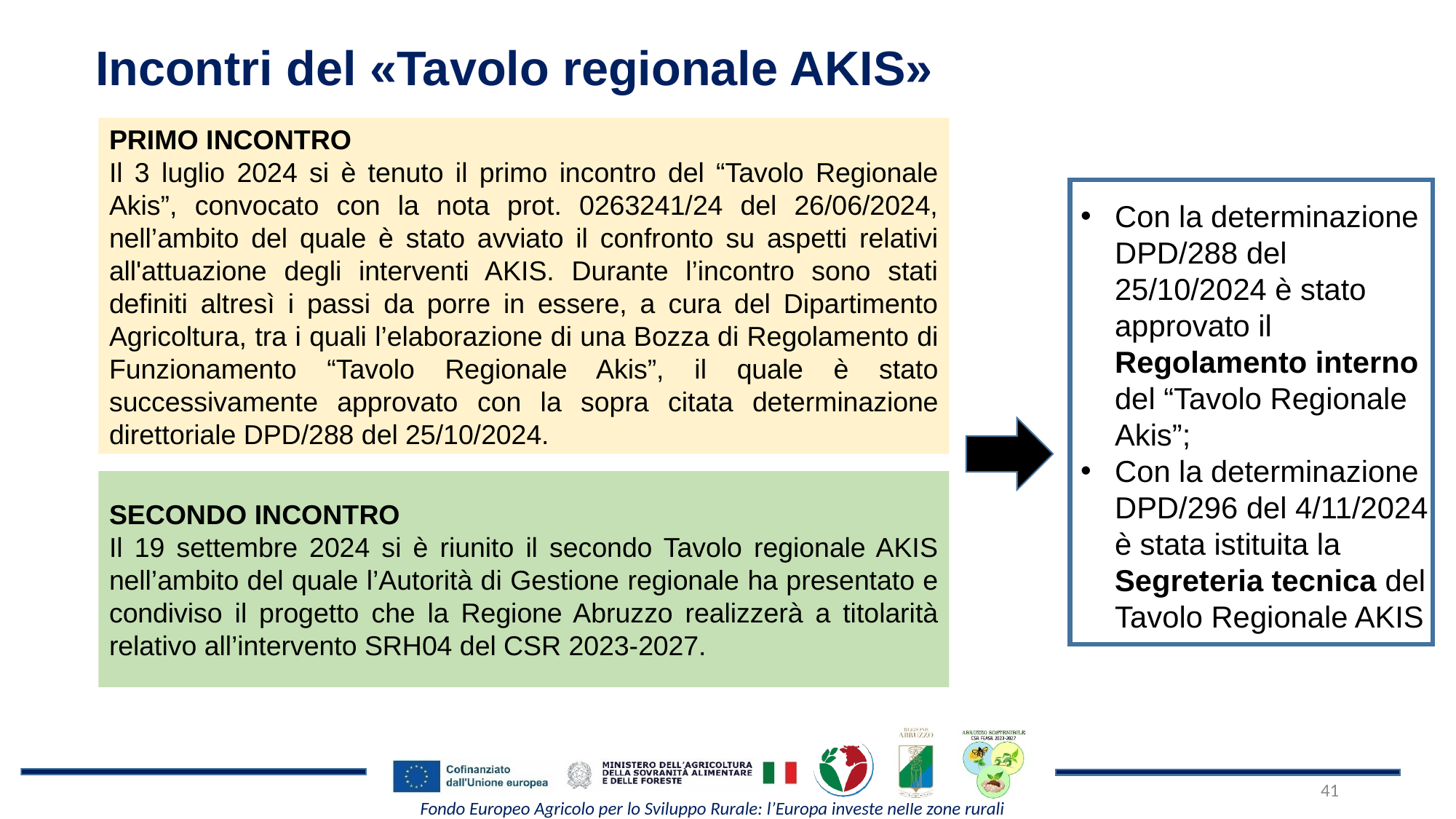

Incontri del «Tavolo regionale AKIS»
PRIMO INCONTRO
Il 3 luglio 2024 si è tenuto il primo incontro del “Tavolo Regionale Akis”, convocato con la nota prot. 0263241/24 del 26/06/2024, nell’ambito del quale è stato avviato il confronto su aspetti relativi all'attuazione degli interventi AKIS. Durante l’incontro sono stati definiti altresì i passi da porre in essere, a cura del Dipartimento Agricoltura, tra i quali l’elaborazione di una Bozza di Regolamento di Funzionamento “Tavolo Regionale Akis”, il quale è stato successivamente approvato con la sopra citata determinazione direttoriale DPD/288 del 25/10/2024.

Con la determinazione DPD/288 del 25/10/2024 è stato approvato il Regolamento interno del “Tavolo Regionale Akis”;
Con la determinazione DPD/296 del 4/11/2024 è stata istituita la Segreteria tecnica del Tavolo Regionale AKIS

SECONDO INCONTRO
Il 19 settembre 2024 si è riunito il secondo Tavolo regionale AKIS nell’ambito del quale l’Autorità di Gestione regionale ha presentato e condiviso il progetto che la Regione Abruzzo realizzerà a titolarità relativo all’intervento SRH04 del CSR 2023-2027.